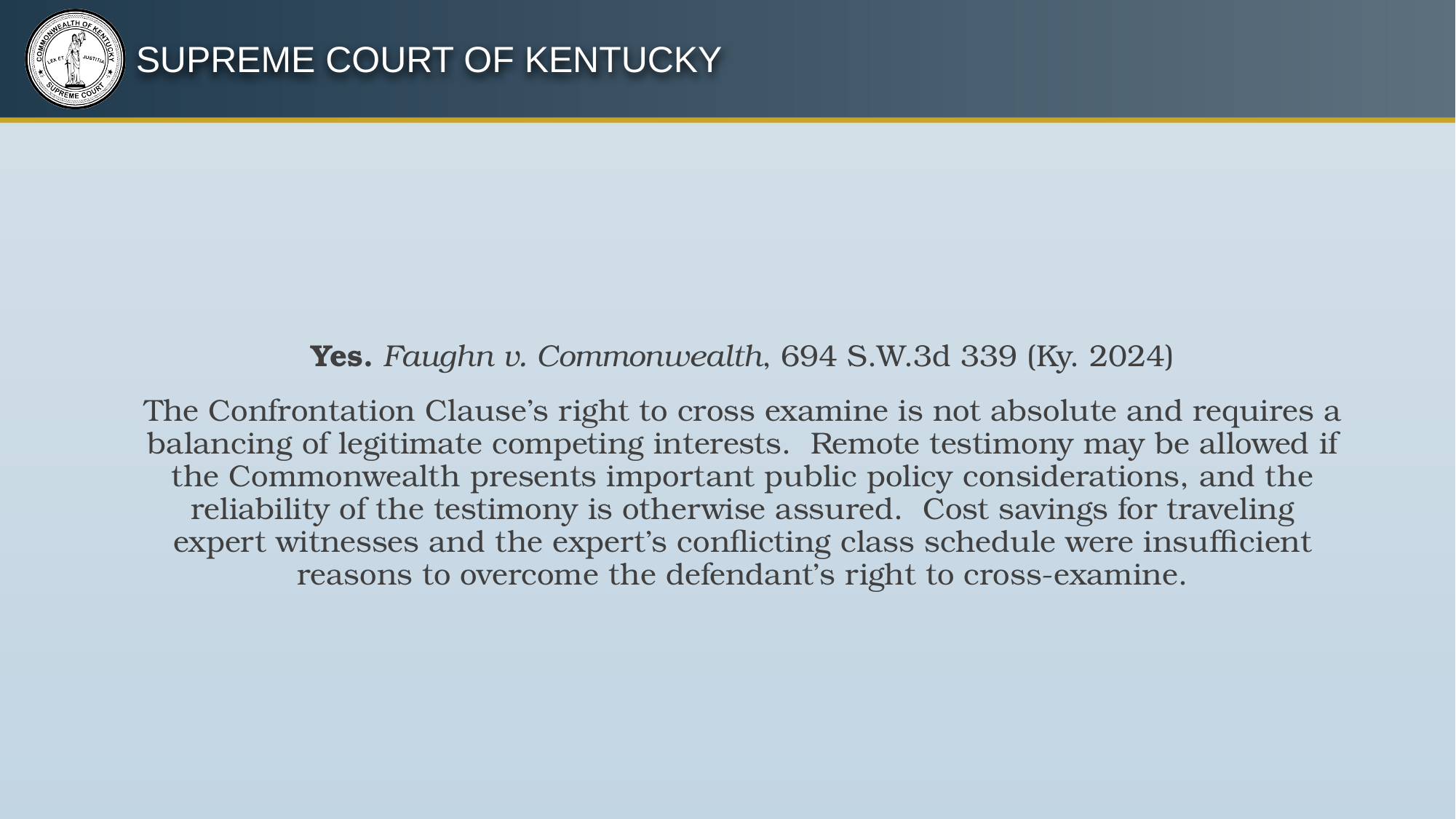

Yes. Faughn v. Commonwealth, 694 S.W.3d 339 (Ky. 2024)
The Confrontation Clause’s right to cross examine is not absolute and requires a balancing of legitimate competing interests.  Remote testimony may be allowed if the Commonwealth presents important public policy considerations, and the reliability of the testimony is otherwise assured.  Cost savings for traveling expert witnesses and the expert’s conflicting class schedule were insufficient reasons to overcome the defendant’s right to cross-examine.